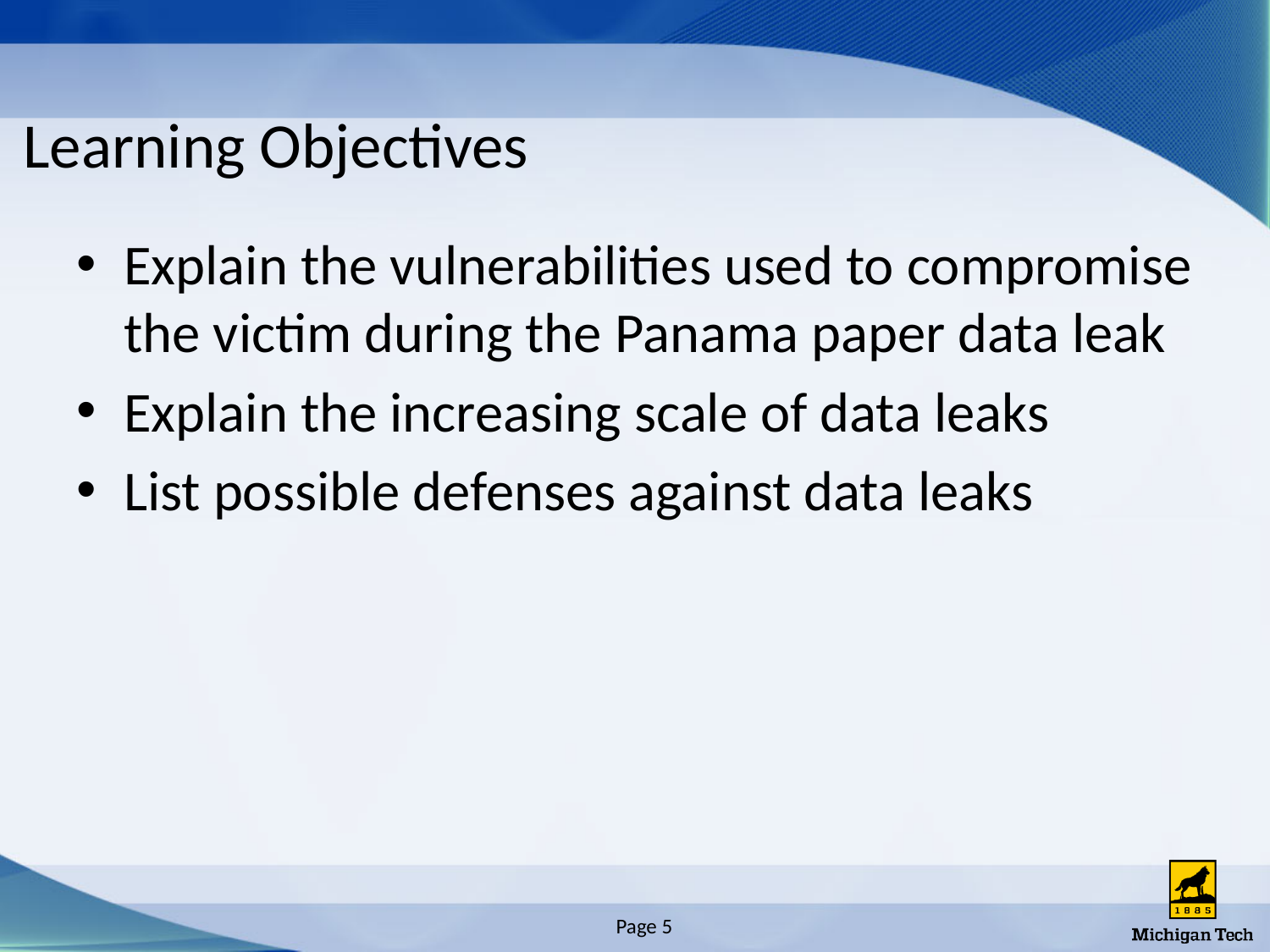

# Learning Objectives
Explain the vulnerabilities used to compromise the victim during the Panama paper data leak
Explain the increasing scale of data leaks
List possible defenses against data leaks